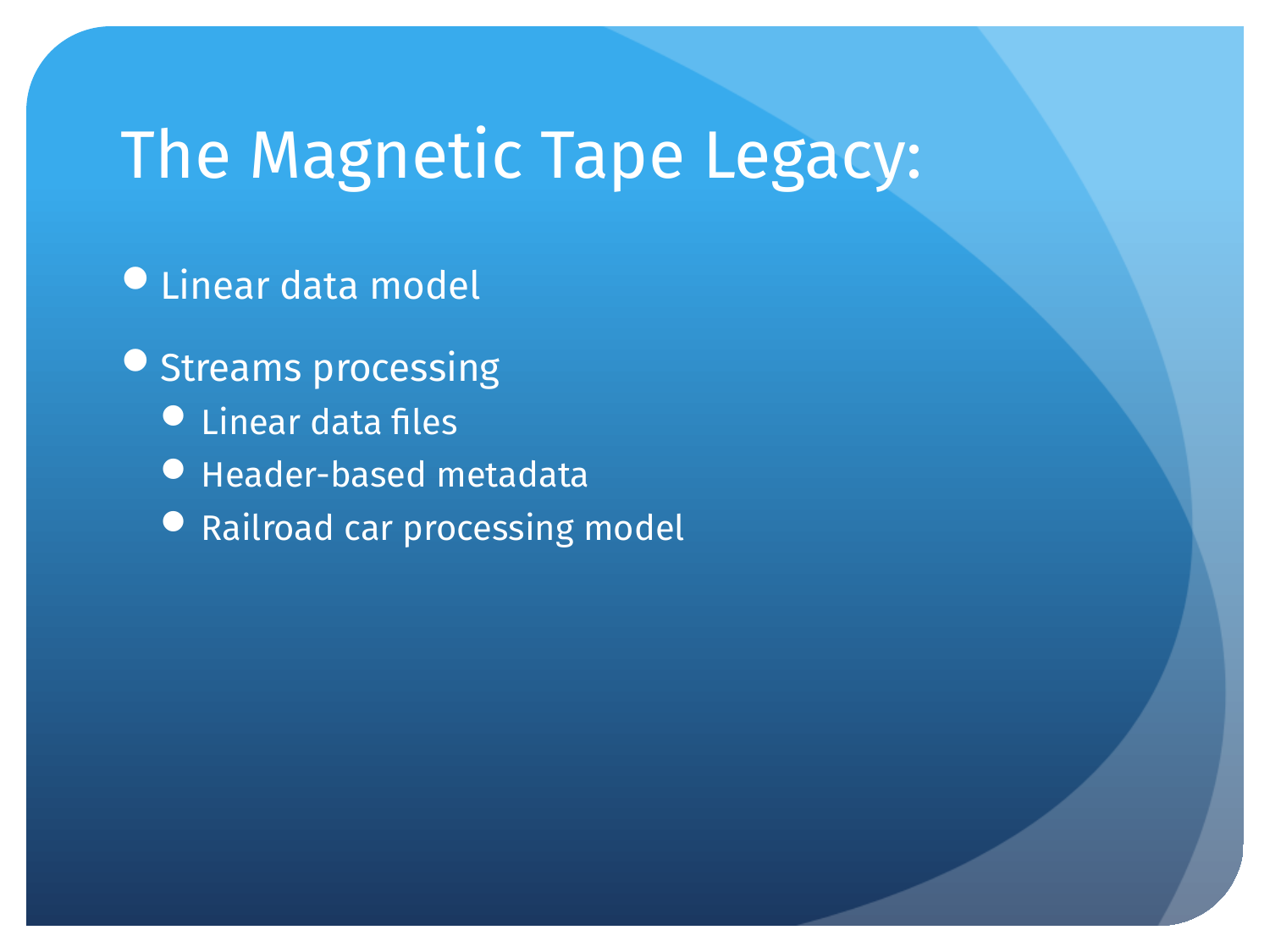

# The Magnetic Tape Legacy:
Linear data model
Streams processing
Linear data files
Header-based metadata
Railroad car processing model